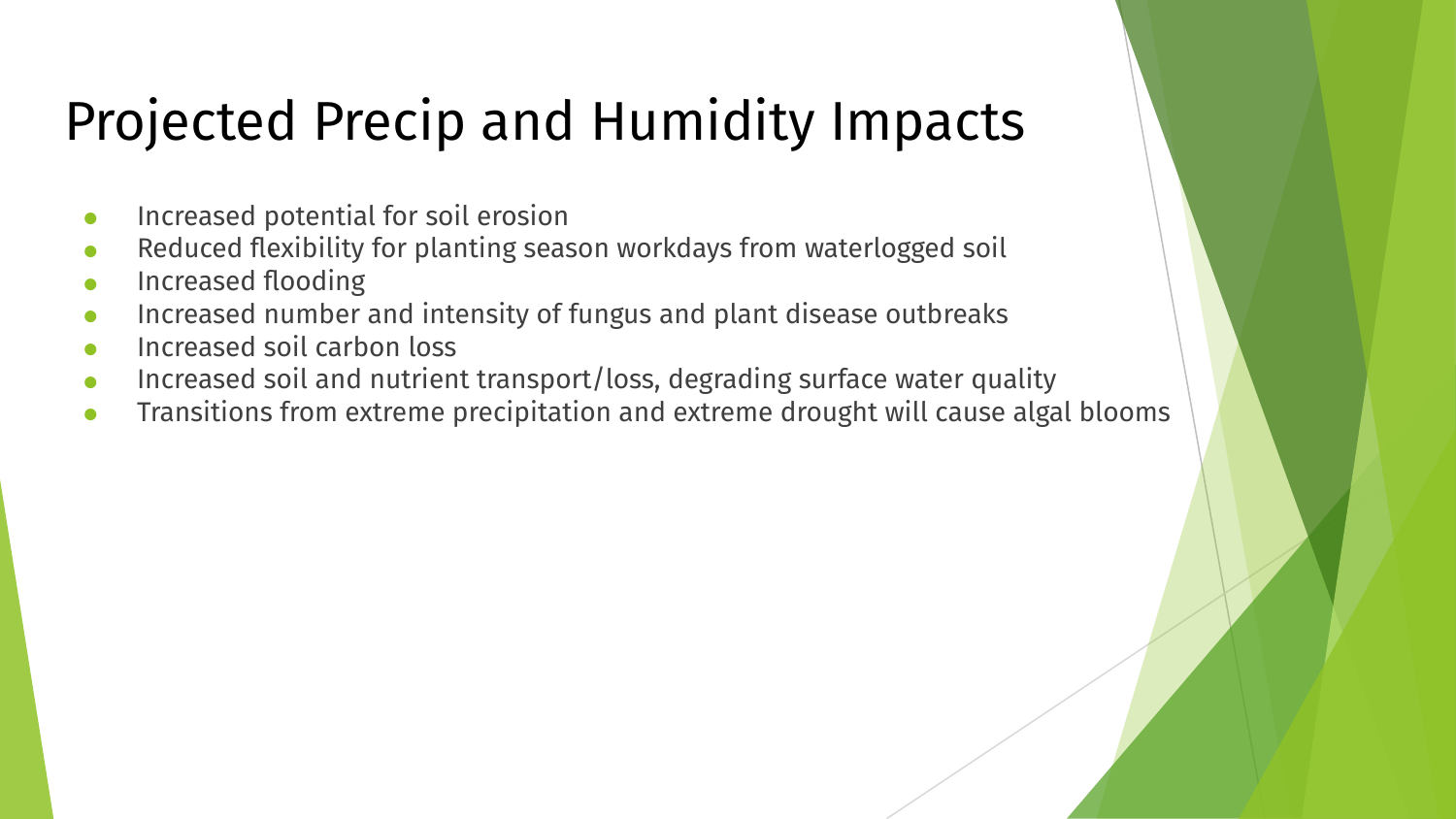

# Projected Precip and Humidity Impacts
Increased potential for soil erosion
Reduced flexibility for planting season workdays from waterlogged soil
Increased flooding
Increased number and intensity of fungus and plant disease outbreaks
Increased soil carbon loss
Increased soil and nutrient transport/loss, degrading surface water quality
Transitions from extreme precipitation and extreme drought will cause algal blooms